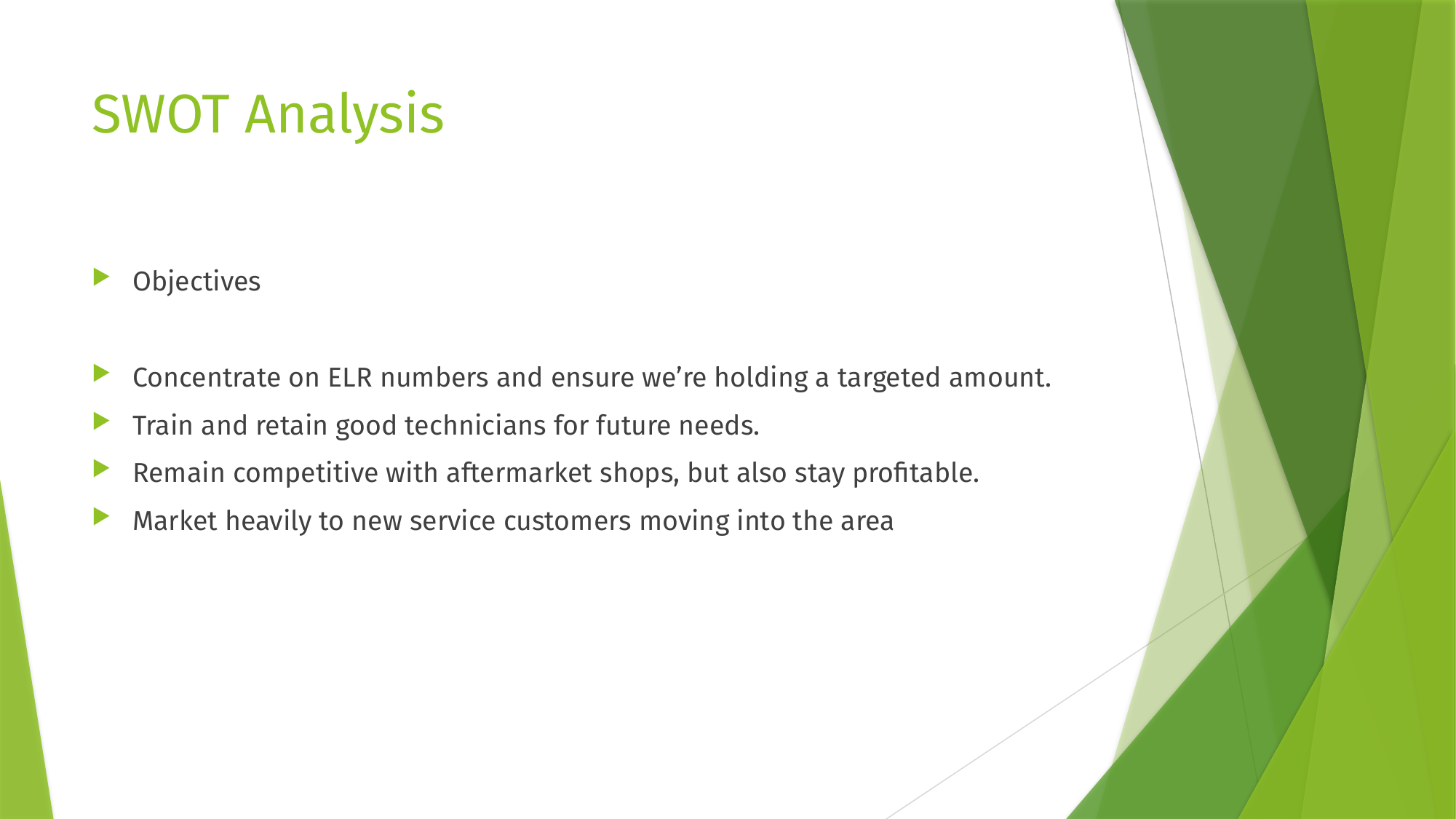

# SWOT Analysis
Objectives

Concentrate on ELR numbers and ensure we’re holding a targeted amount.
Train and retain good technicians for future needs.
Remain competitive with aftermarket shops, but also stay profitable.
Market heavily to new service customers moving into the area